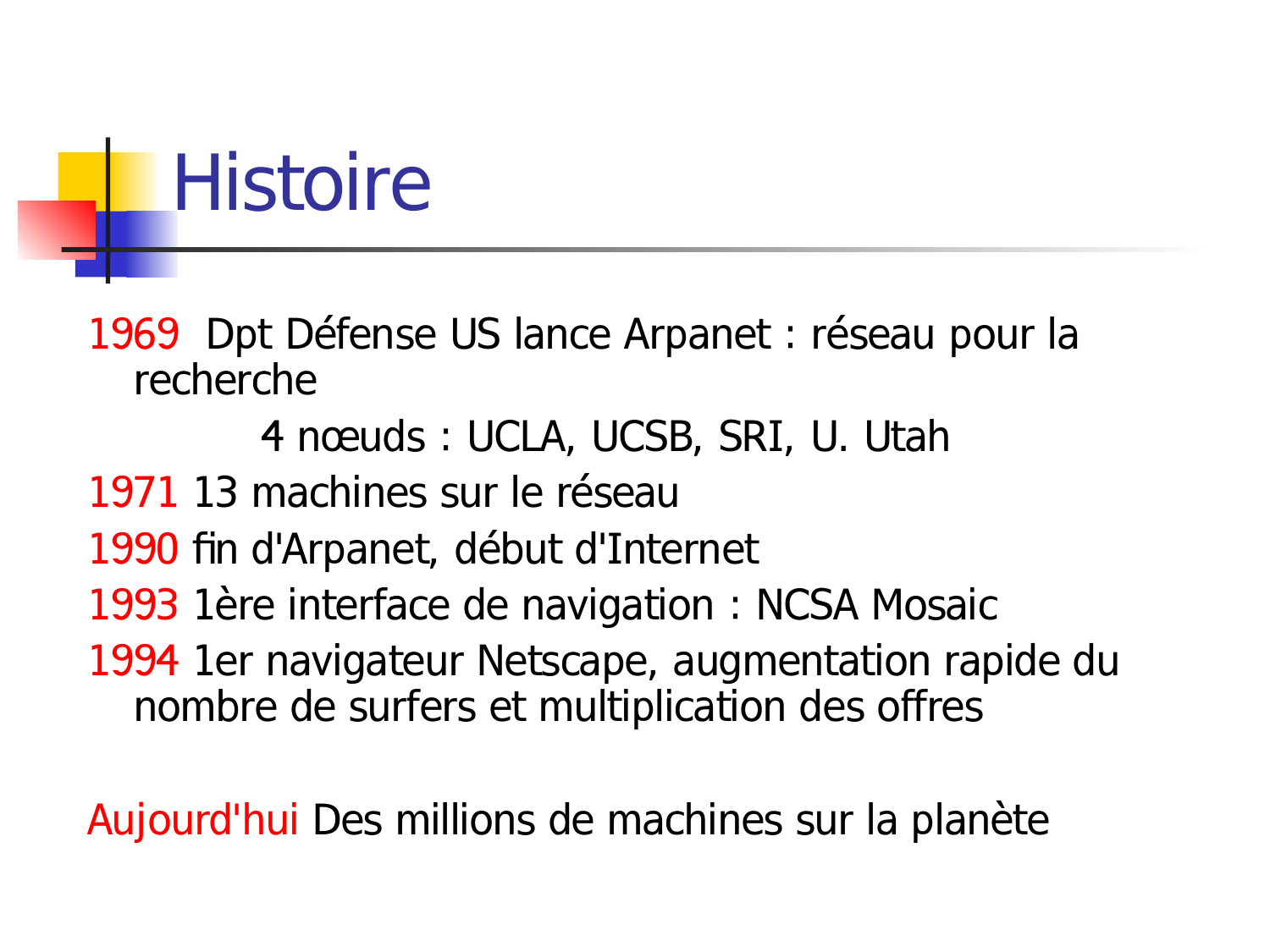

# Histoire
1969  Dpt Défense US lance Arpanet : réseau pour la recherche
		4 nœuds : UCLA, UCSB, SRI, U. Utah
1971 13 machines sur le réseau
1990 fin d'Arpanet, début d'Internet
1993 1ère interface de navigation : NCSA Mosaic
1994 1er navigateur Netscape, augmentation rapide du nombre de surfers et multiplication des offres

Aujourd'hui Des millions de machines sur la planète